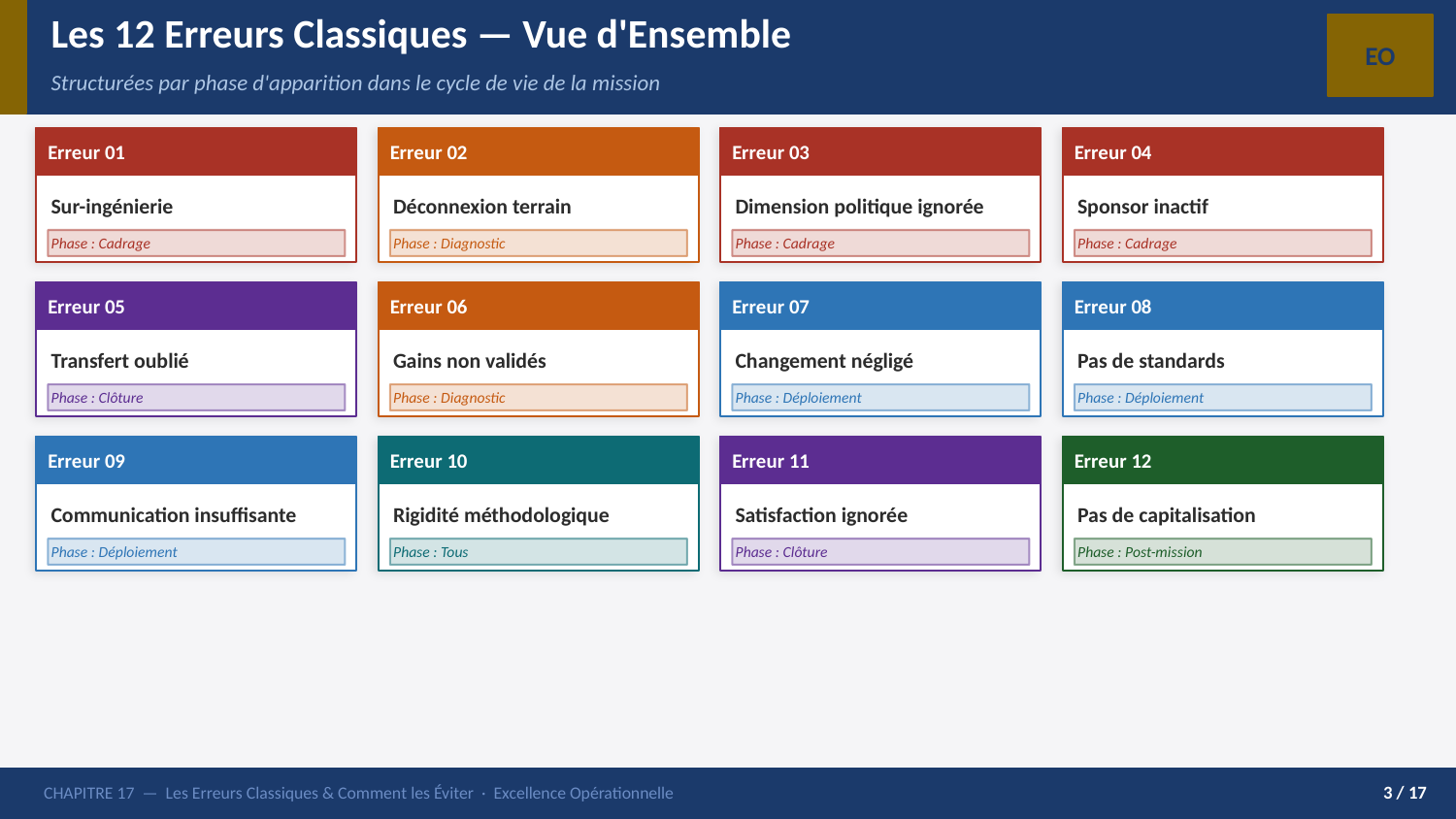

Les 12 Erreurs Classiques — Vue d'Ensemble

EO
Structurées par phase d'apparition dans le cycle de vie de la mission

Erreur 01
Erreur 02
Erreur 03
Erreur 04
Sur-ingénierie
Déconnexion terrain
Dimension politique ignorée
Sponsor inactif

Phase : Cadrage
Phase : Diagnostic
Phase : Cadrage
Phase : Cadrage

Erreur 05
Erreur 06
Erreur 07
Erreur 08
Transfert oublié
Gains non validés
Changement négligé
Pas de standards

Phase : Clôture
Phase : Diagnostic
Phase : Déploiement
Phase : Déploiement

Erreur 09
Erreur 10
Erreur 11
Erreur 12
Communication insuffisante
Rigidité méthodologique
Satisfaction ignorée
Pas de capitalisation

Phase : Déploiement
Phase : Tous
Phase : Clôture
Phase : Post-mission

CHAPITRE 17  —  Les Erreurs Classiques & Comment les Éviter  ·  Excellence Opérationnelle
3 / 17